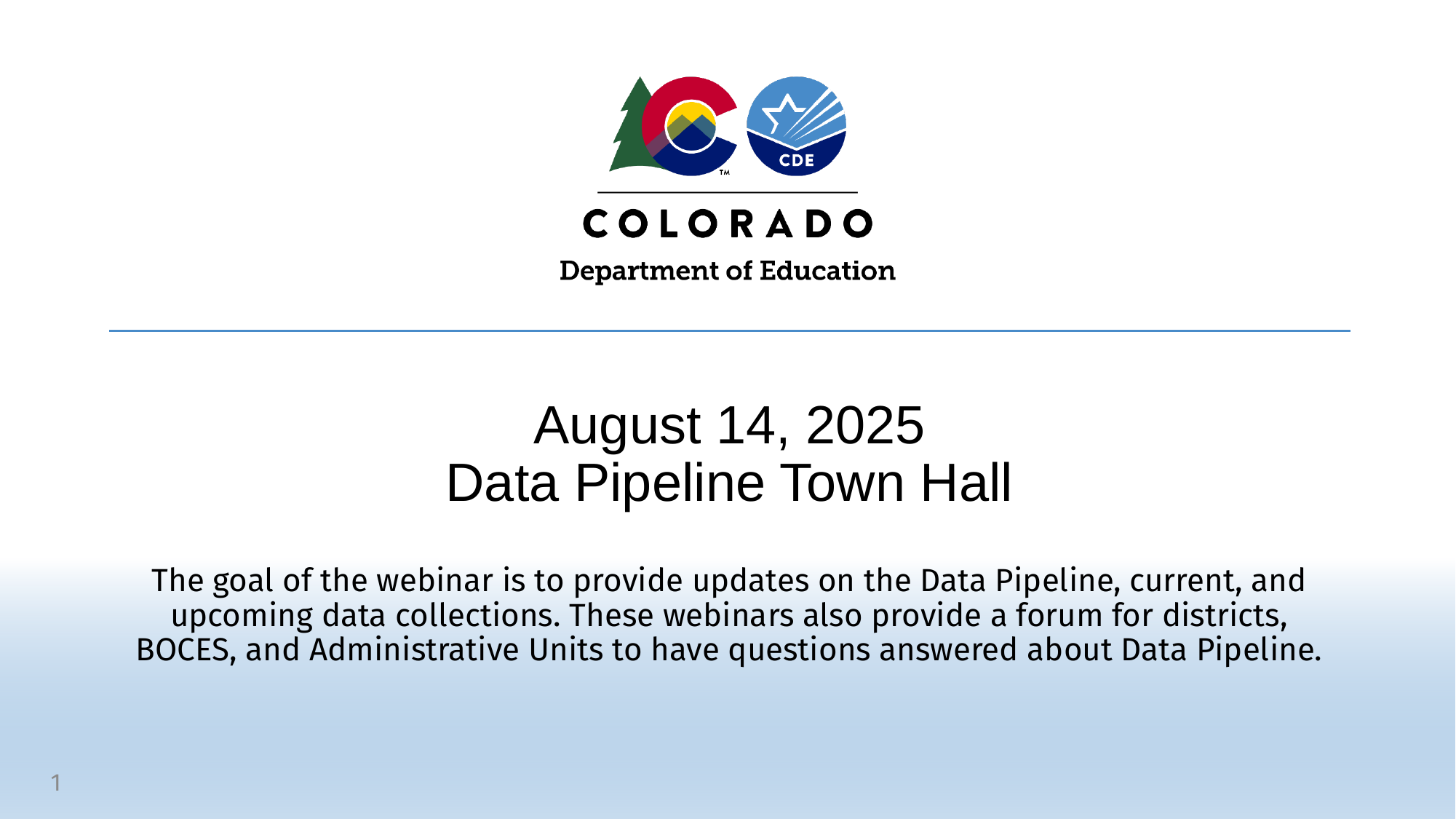

# August 14, 2025 Data Pipeline Town Hall
The goal of the webinar is to provide updates on the Data Pipeline, current, and upcoming data collections. These webinars also provide a forum for districts, BOCES, and Administrative Units to have questions answered about Data Pipeline.

1